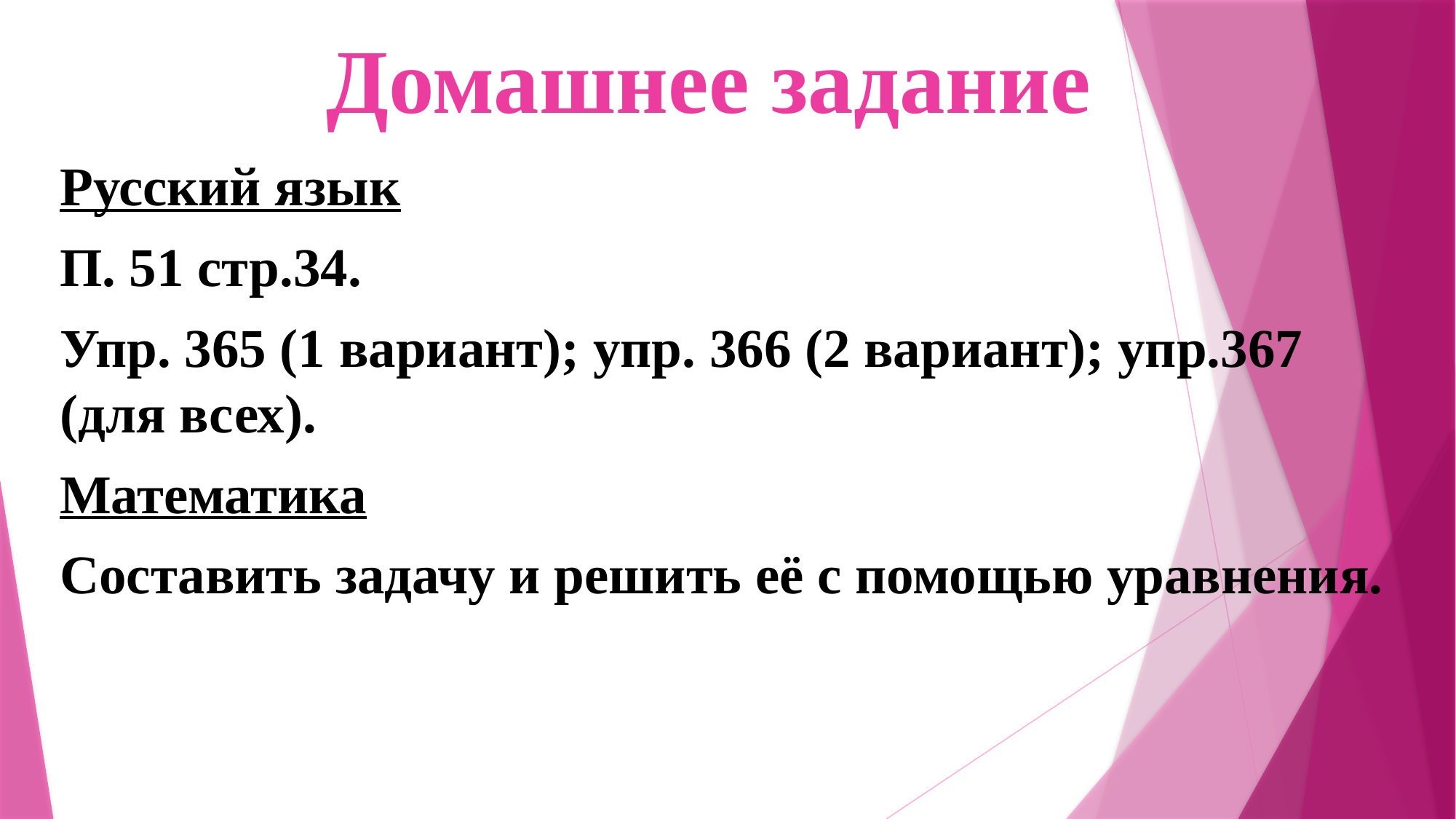

# Домашнее задание
Русский язык
П. 51 стр.34.
Упр. 365 (1 вариант); упр. 366 (2 вариант); упр.367 (для всех).
Математика
Составить задачу и решить её с помощью уравнения.